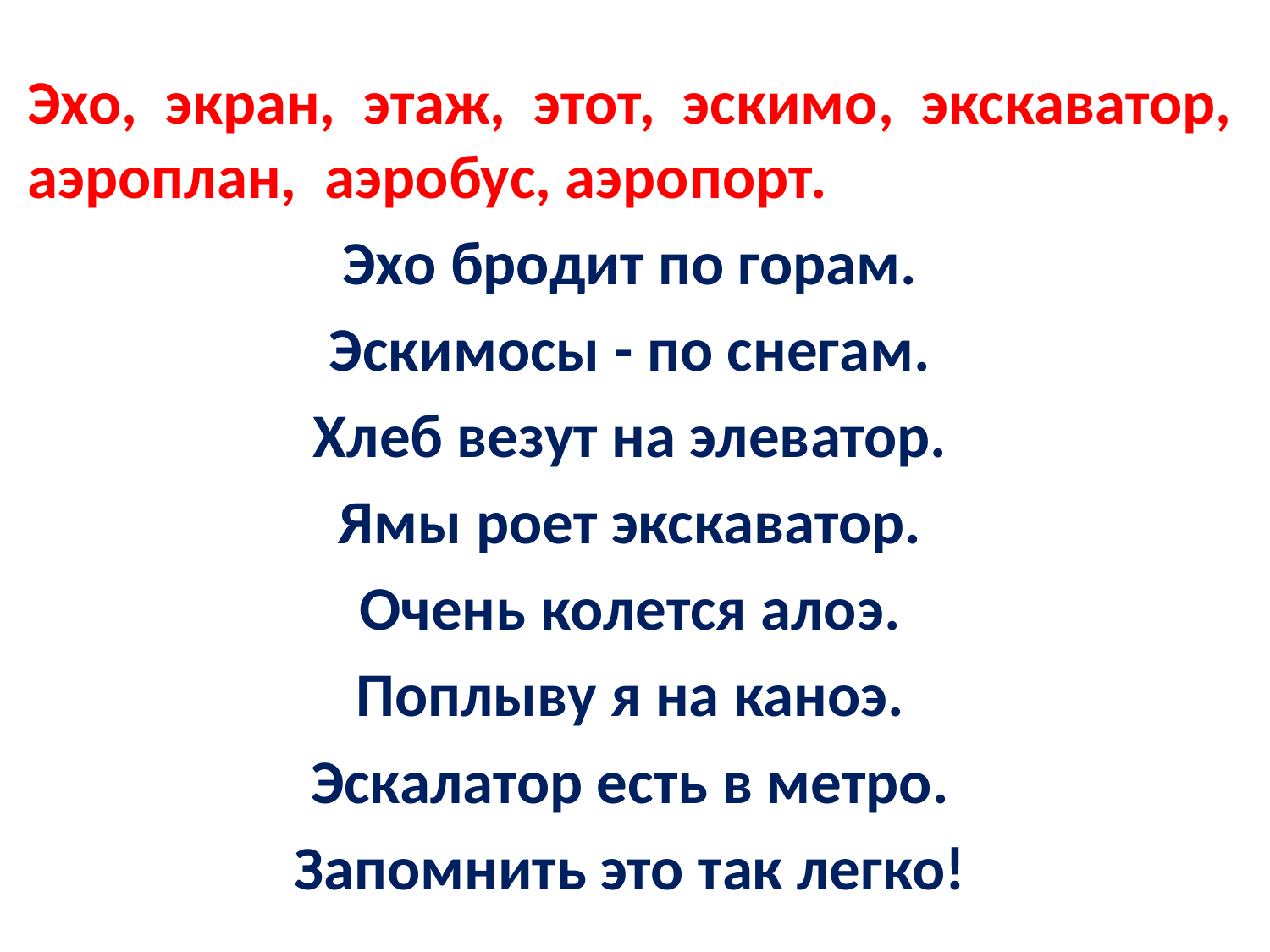

#
Эхо,  экран,  этаж,  этот,  эскимо,  экскаватор, аэроплан,  аэробус, аэропорт.
Эхо бродит по горам.
Эскимосы - по снегам.
Хлеб везут на элеватор.
Ямы роет экскаватор.
Очень колется алоэ.
Поплыву я на каноэ.
Эскалатор есть в метро.
Запомнить это так легко!